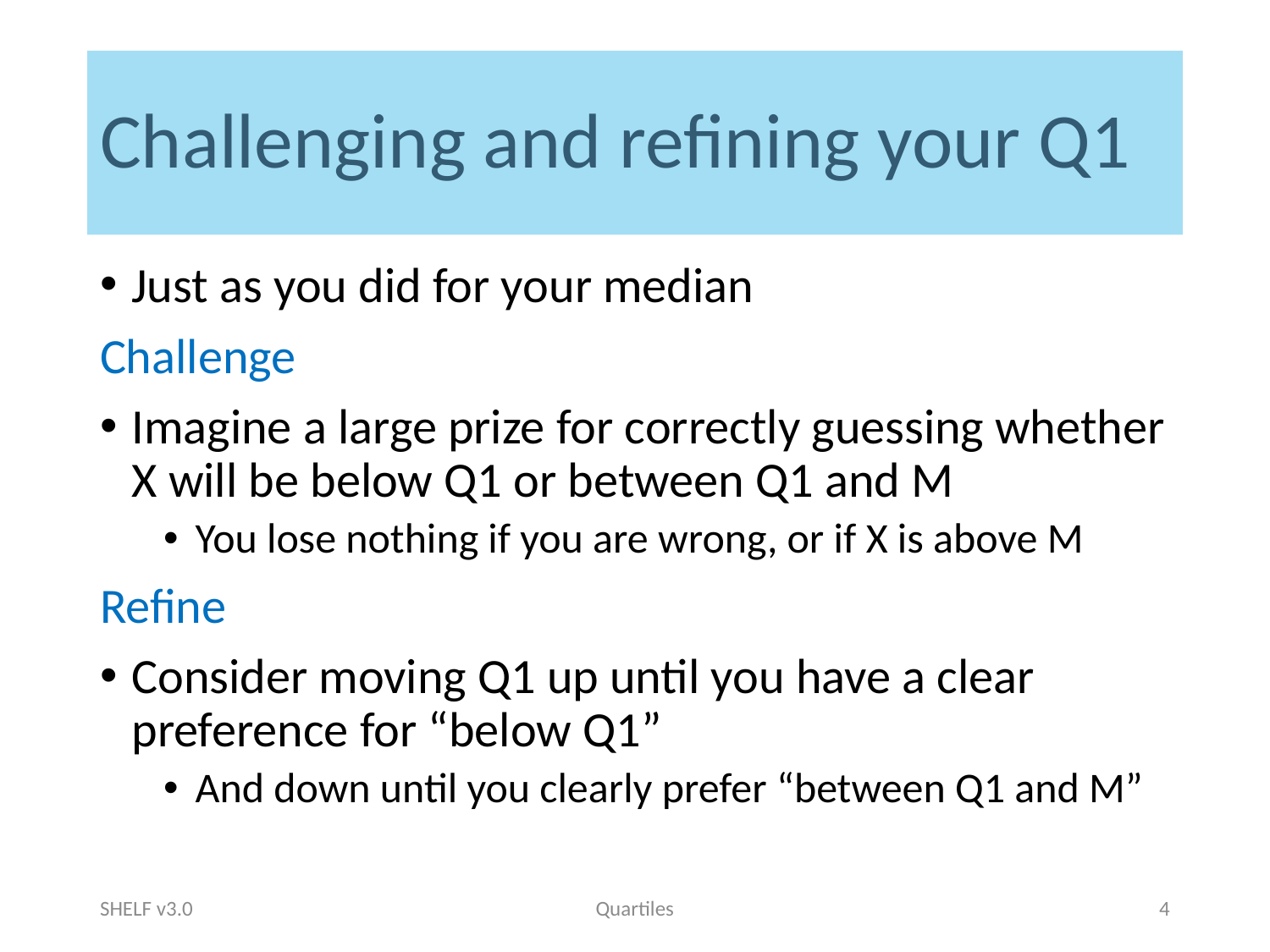

# Challenging and refining your Q1
Just as you did for your median
Challenge
Imagine a large prize for correctly guessing whether X will be below Q1 or between Q1 and M
You lose nothing if you are wrong, or if X is above M
Refine
Consider moving Q1 up until you have a clear preference for “below Q1”
And down until you clearly prefer “between Q1 and M”
SHELF v3.0
Quartiles
4